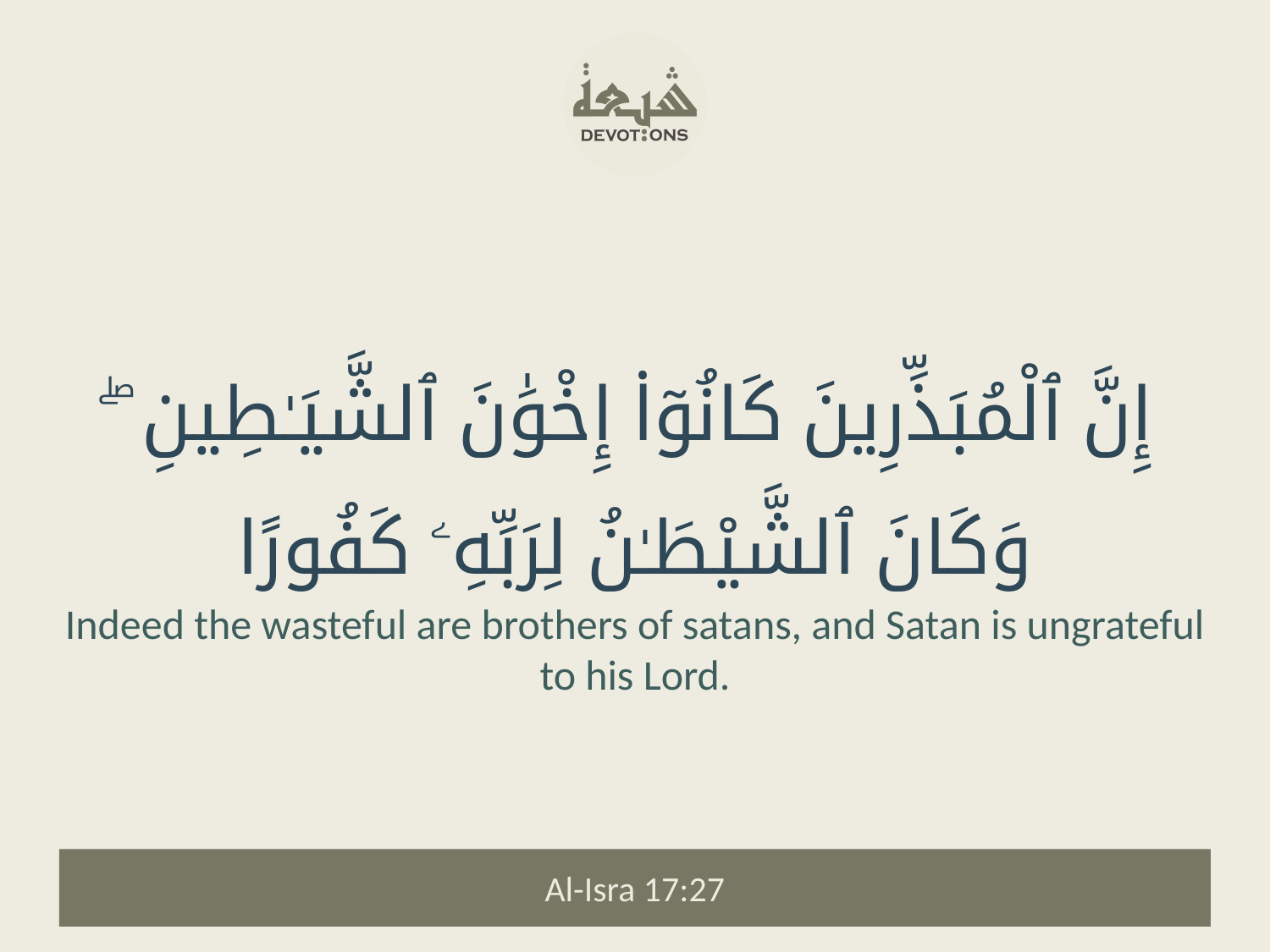

إِنَّ ٱلْمُبَذِّرِينَ كَانُوٓا۟ إِخْوَٰنَ ٱلشَّيَـٰطِينِ ۖ وَكَانَ ٱلشَّيْطَـٰنُ لِرَبِّهِۦ كَفُورًا
Indeed the wasteful are brothers of satans, and Satan is ungrateful to his Lord.
Al-Isra 17:27